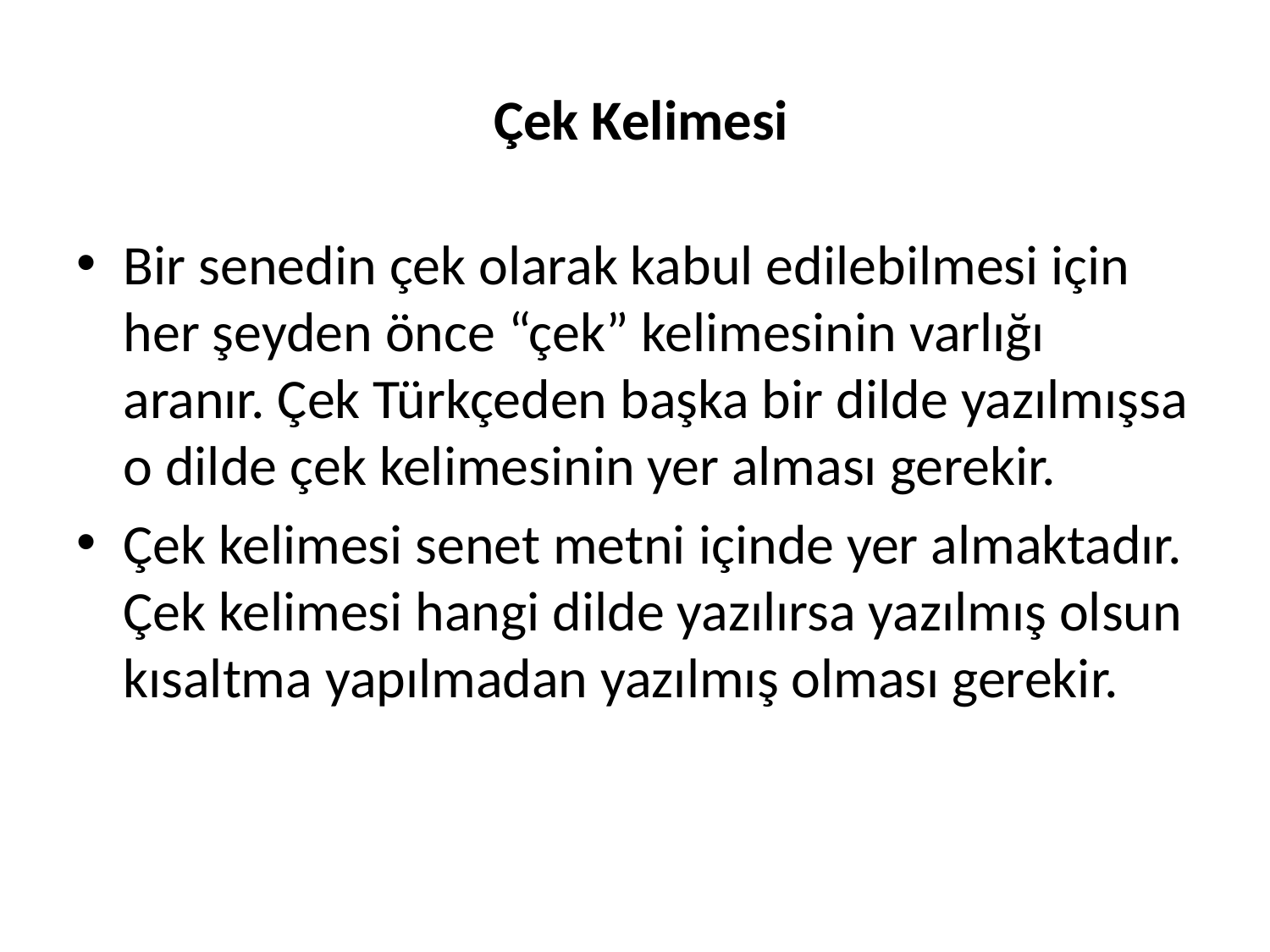

# Çek Kelimesi
Bir senedin çek olarak kabul edilebilmesi için her şeyden önce “çek” kelimesinin varlığı aranır. Çek Türkçeden başka bir dilde yazılmışsa o dilde çek kelimesinin yer alması gerekir.
Çek kelimesi senet metni içinde yer almaktadır. Çek kelimesi hangi dilde yazılırsa yazılmış olsun kısaltma yapılmadan yazılmış olması gerekir.